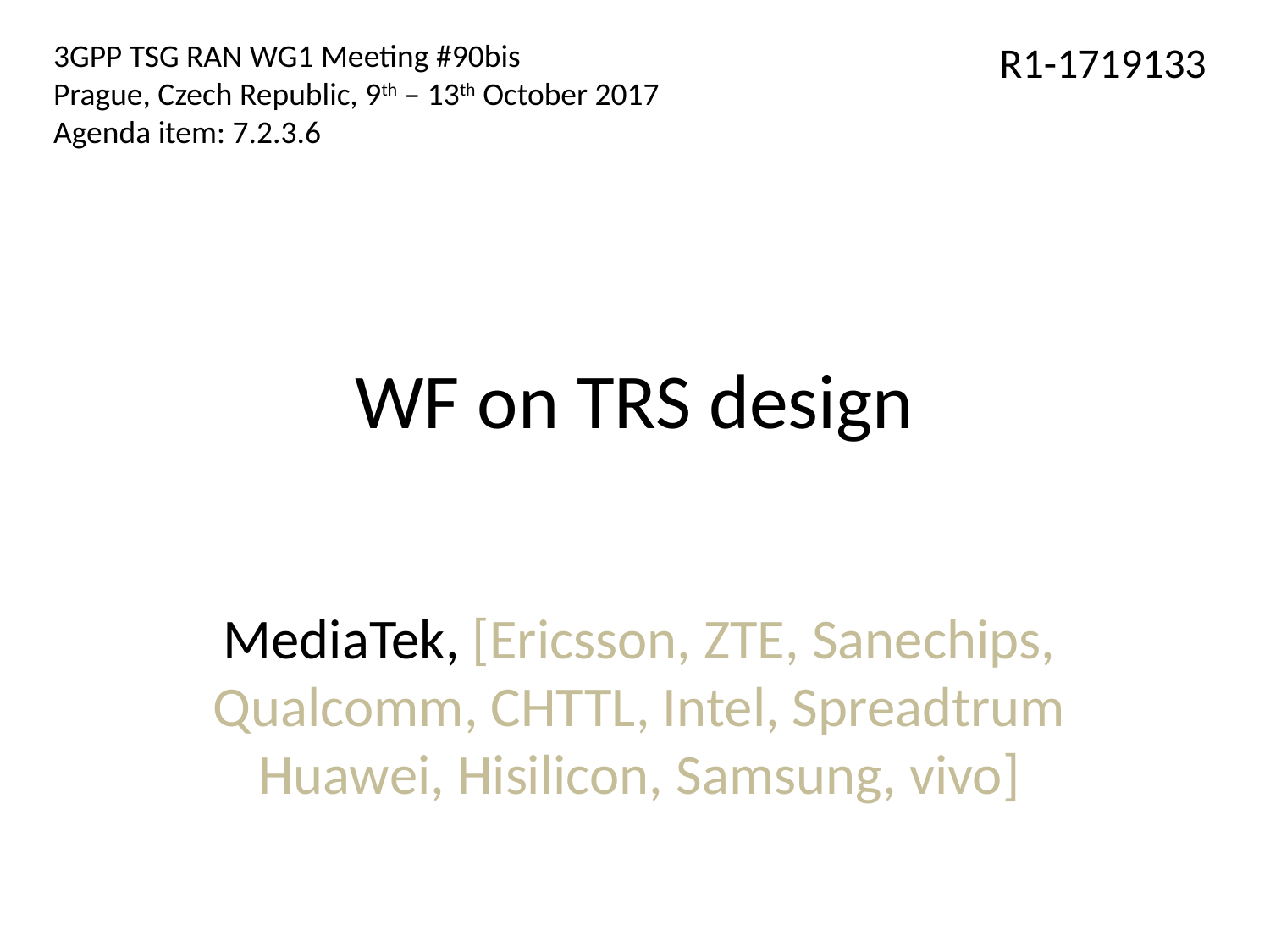

3GPP TSG RAN WG1 Meeting #90bis
Prague, Czech Republic, 9th – 13th October 2017
Agenda item: 7.2.3.6
R1-1719133
# WF on TRS design
MediaTek, [Ericsson, ZTE, Sanechips, Qualcomm, CHTTL, Intel, Spreadtrum  Huawei, Hisilicon, Samsung, vivo]